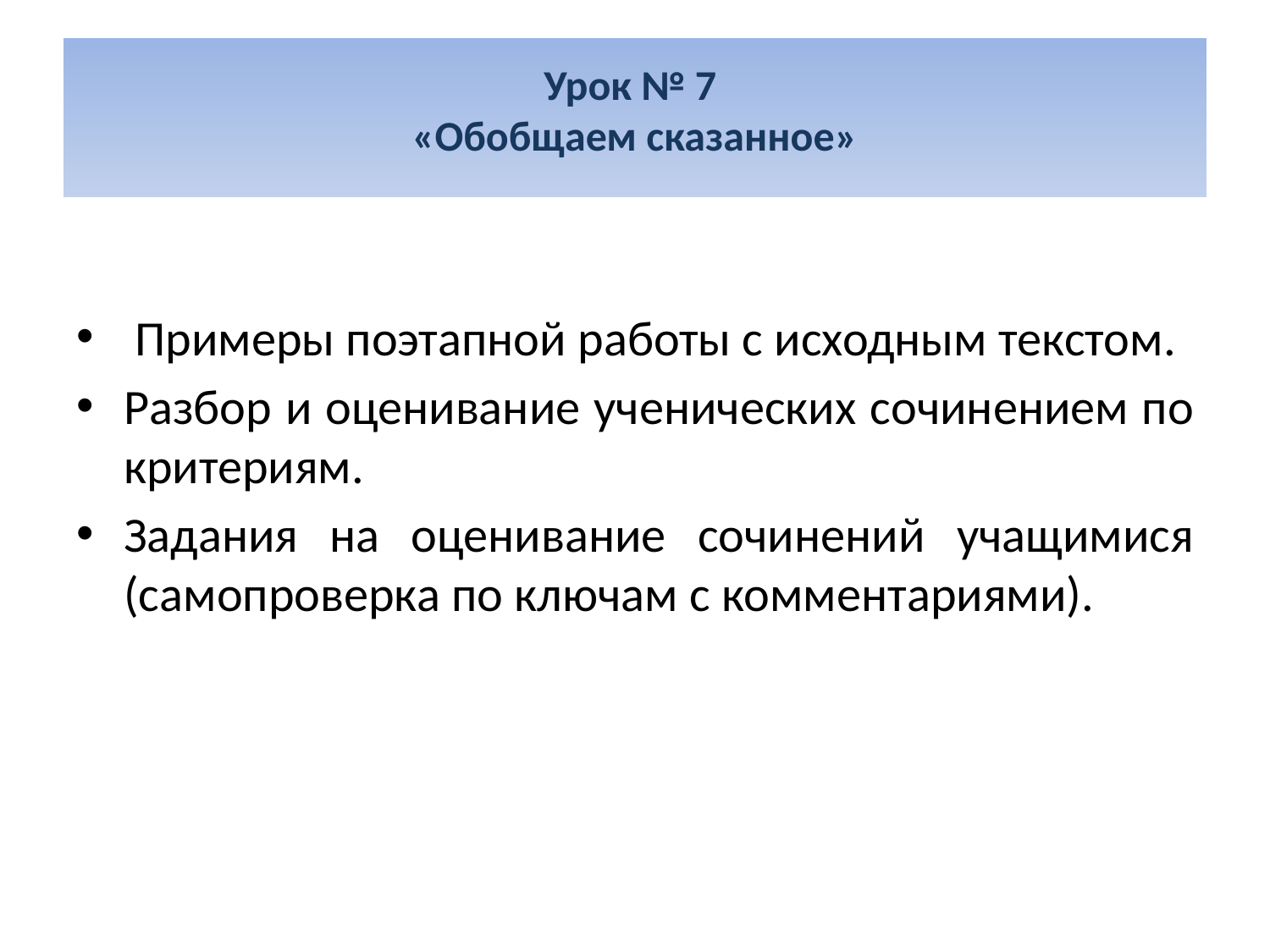

# Урок № 7 «Обобщаем сказанное»

 Примеры поэтапной работы с исходным текстом.
Разбор и оценивание ученических сочинением по критериям.
Задания на оценивание сочинений учащимися (самопроверка по ключам с комментариями).